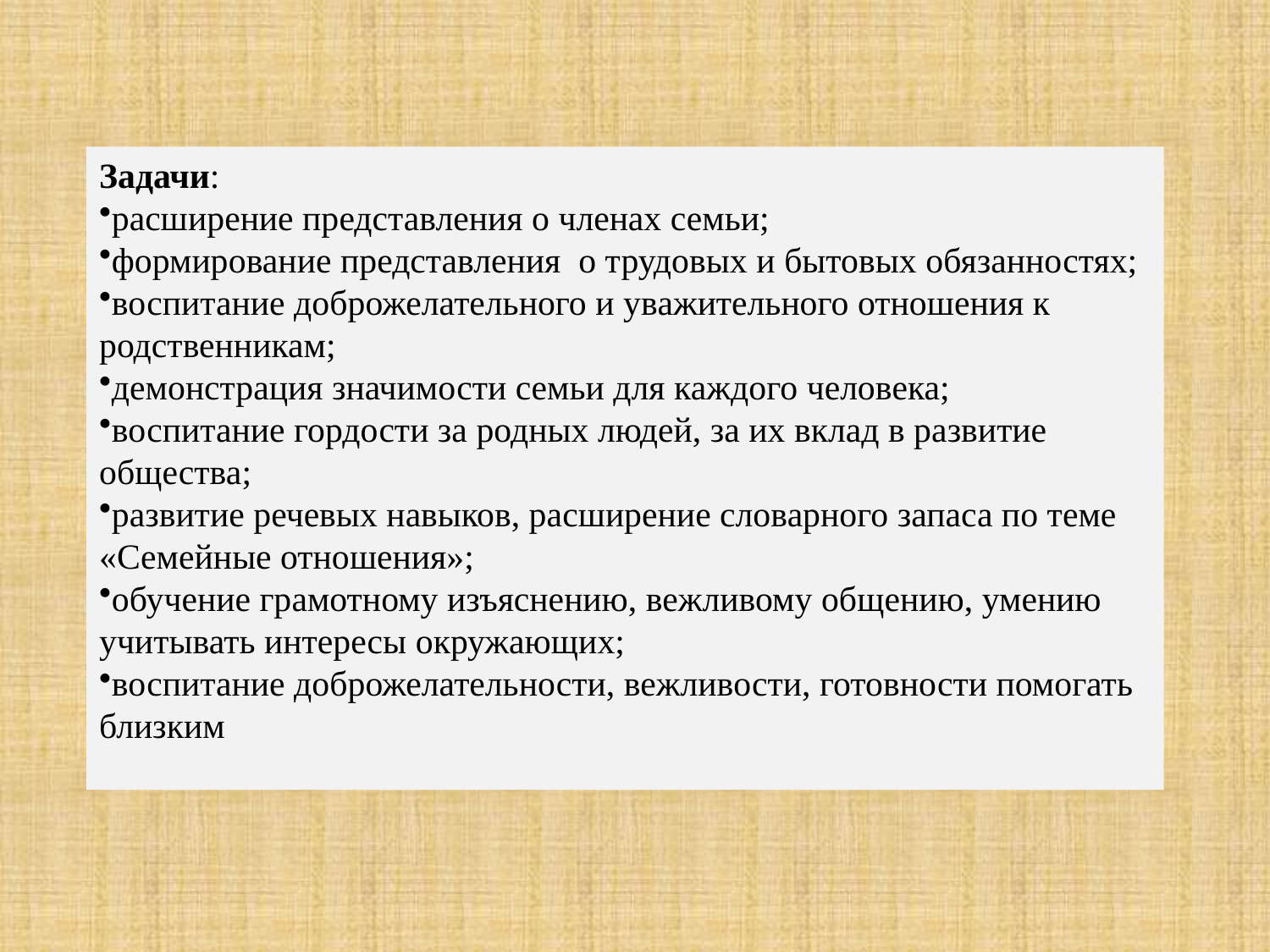

Задачи:
расширение представления о членах семьи;
формирование представления  о трудовых и бытовых обязанностях;
воспитание доброжелательного и уважительного отношения к родственникам;
демонстрация значимости семьи для каждого человека;
воспитание гордости за родных людей, за их вклад в развитие общества;
развитие речевых навыков, расширение словарного запаса по теме «Семейные отношения»;
обучение грамотному изъяснению, вежливому общению, умению учитывать интересы окружающих;
воспитание доброжелательности, вежливости, готовности помогать близким